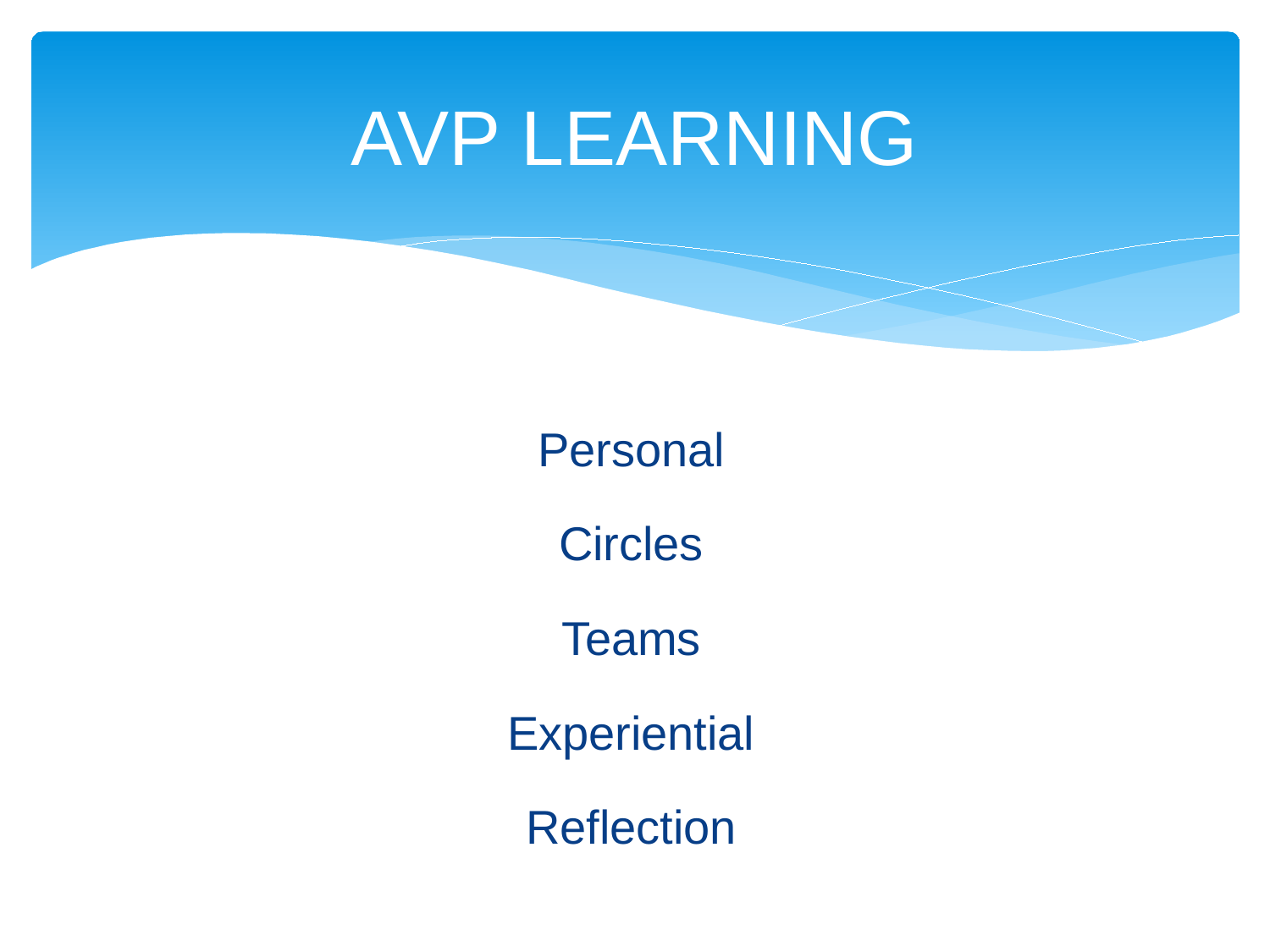

# AVP LEARNING
Personal
Circles
Teams
Experiential
Reflection